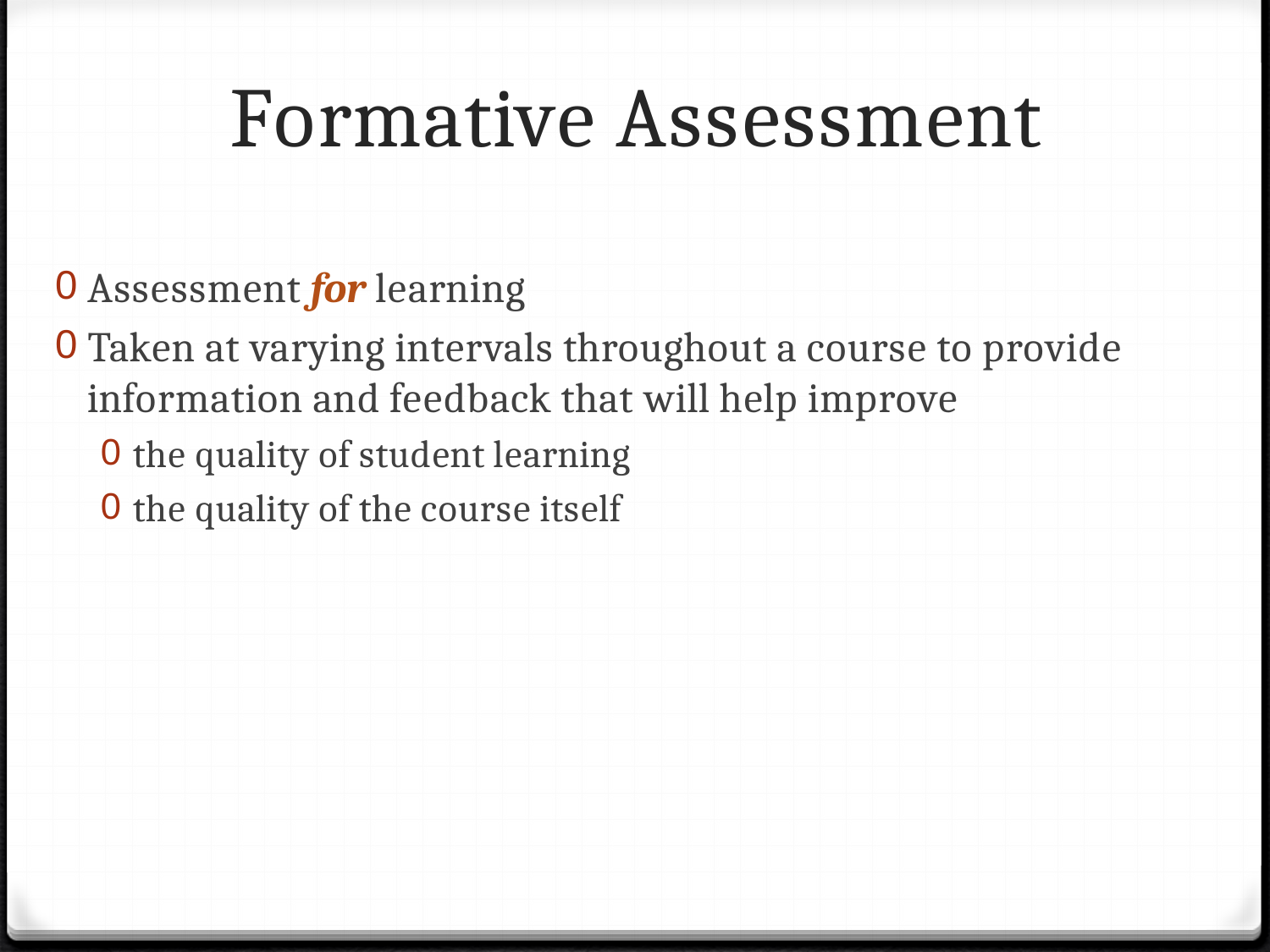

# Formative Assessment
Assessment for learning
Taken at varying intervals throughout a course to provide information and feedback that will help improve
the quality of student learning
the quality of the course itself